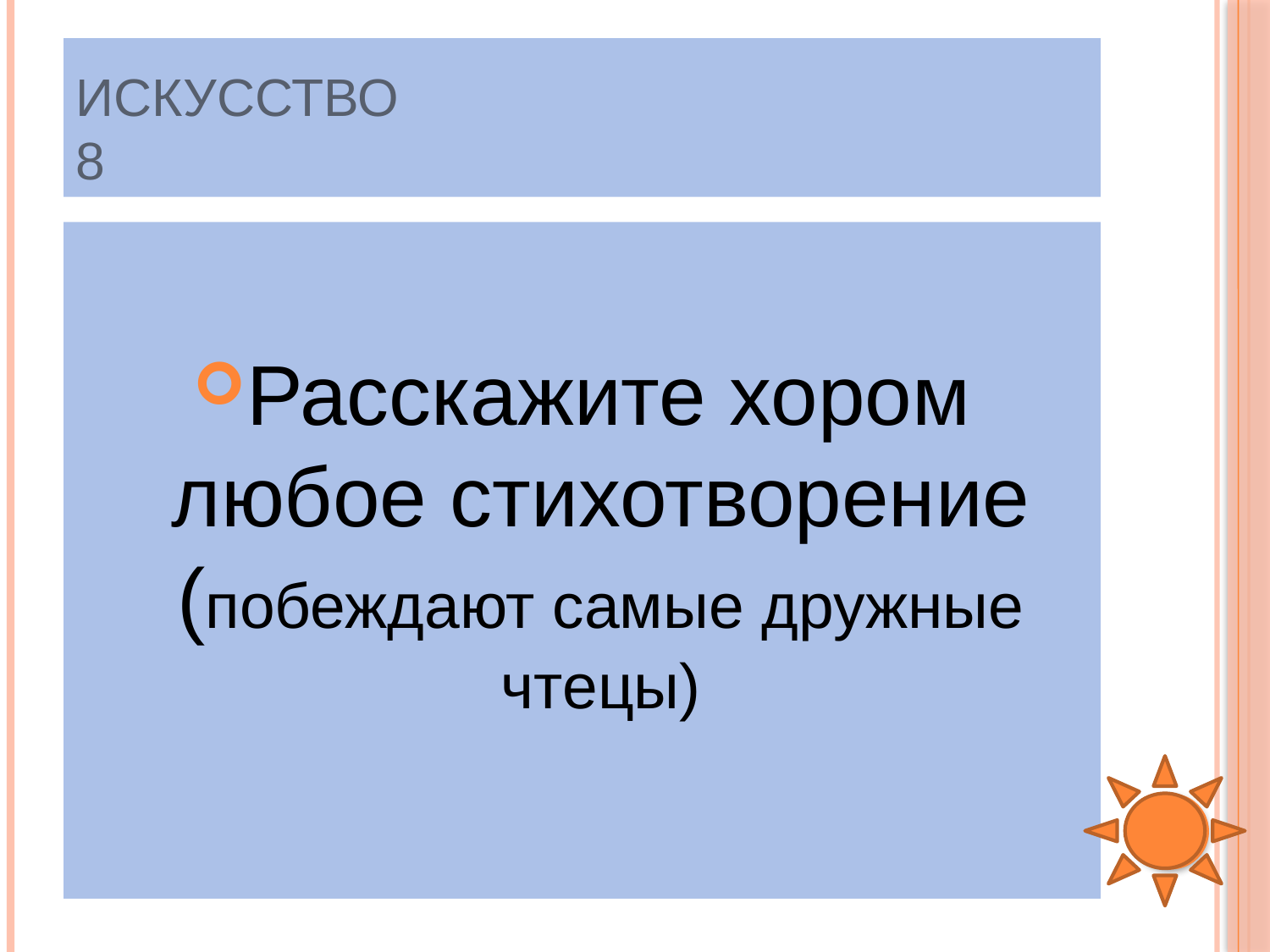

# Искусство                                              8

Расскажите хором любое стихотворение (побеждают самые дружные чтецы)